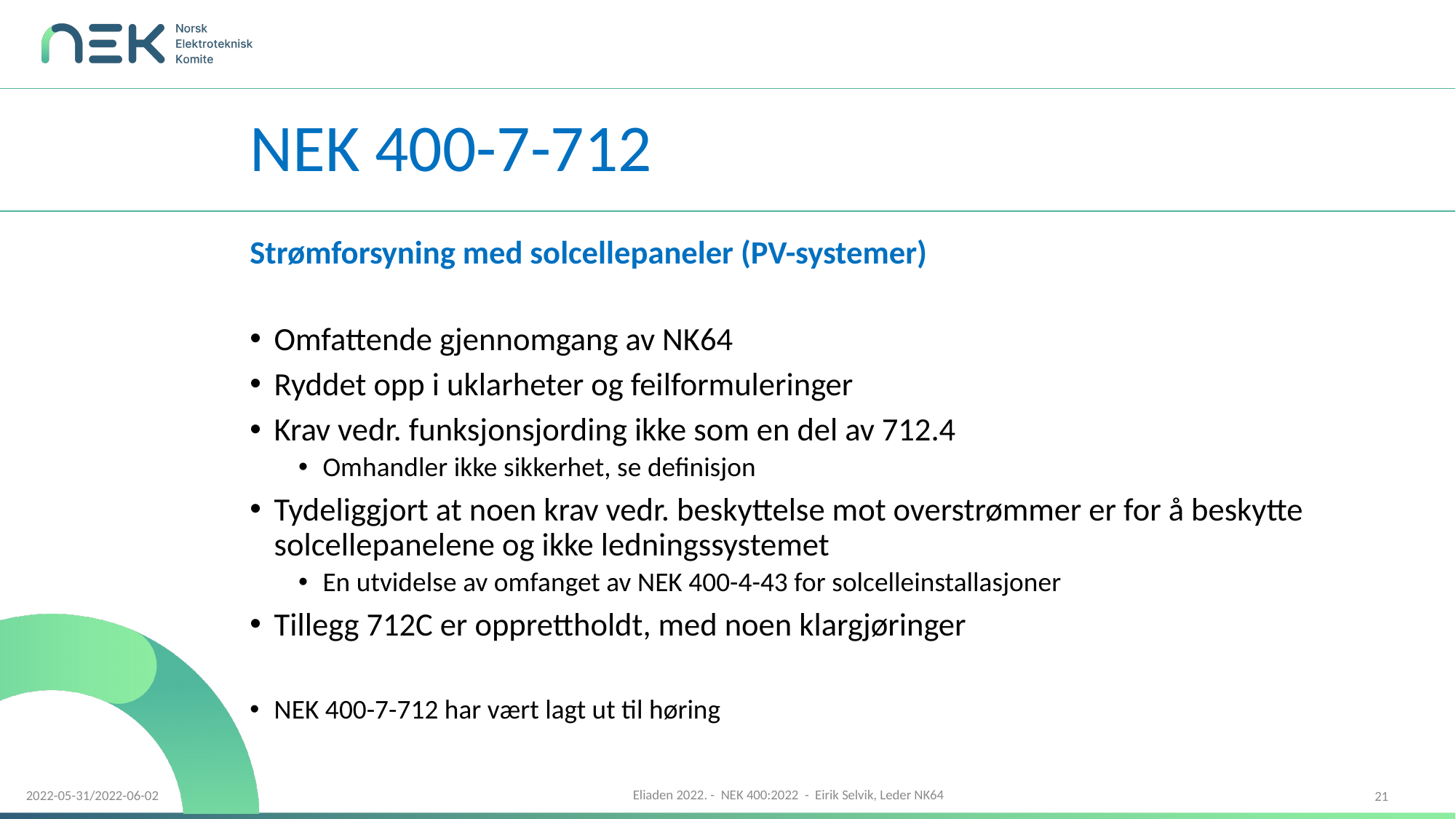

# NEK 400-7-712
Strømforsyning med solcellepaneler (PV-systemer)

Omfattende gjennomgang av NK64
Ryddet opp i uklarheter og feilformuleringer
Krav vedr. funksjonsjording ikke som en del av 712.4
Omhandler ikke sikkerhet, se definisjon
Tydeliggjort at noen krav vedr. beskyttelse mot overstrømmer er for å beskytte solcellepanelene og ikke ledningssystemet
En utvidelse av omfanget av NEK 400-4-43 for solcelleinstallasjoner
Tillegg 712C er opprettholdt, med noen klargjøringer

NEK 400-7-712 har vært lagt ut til høring
21
2022-05-31/2022-06-02
Eliaden 2022. -  NEK 400:2022  -  Eirik Selvik, Leder NK64